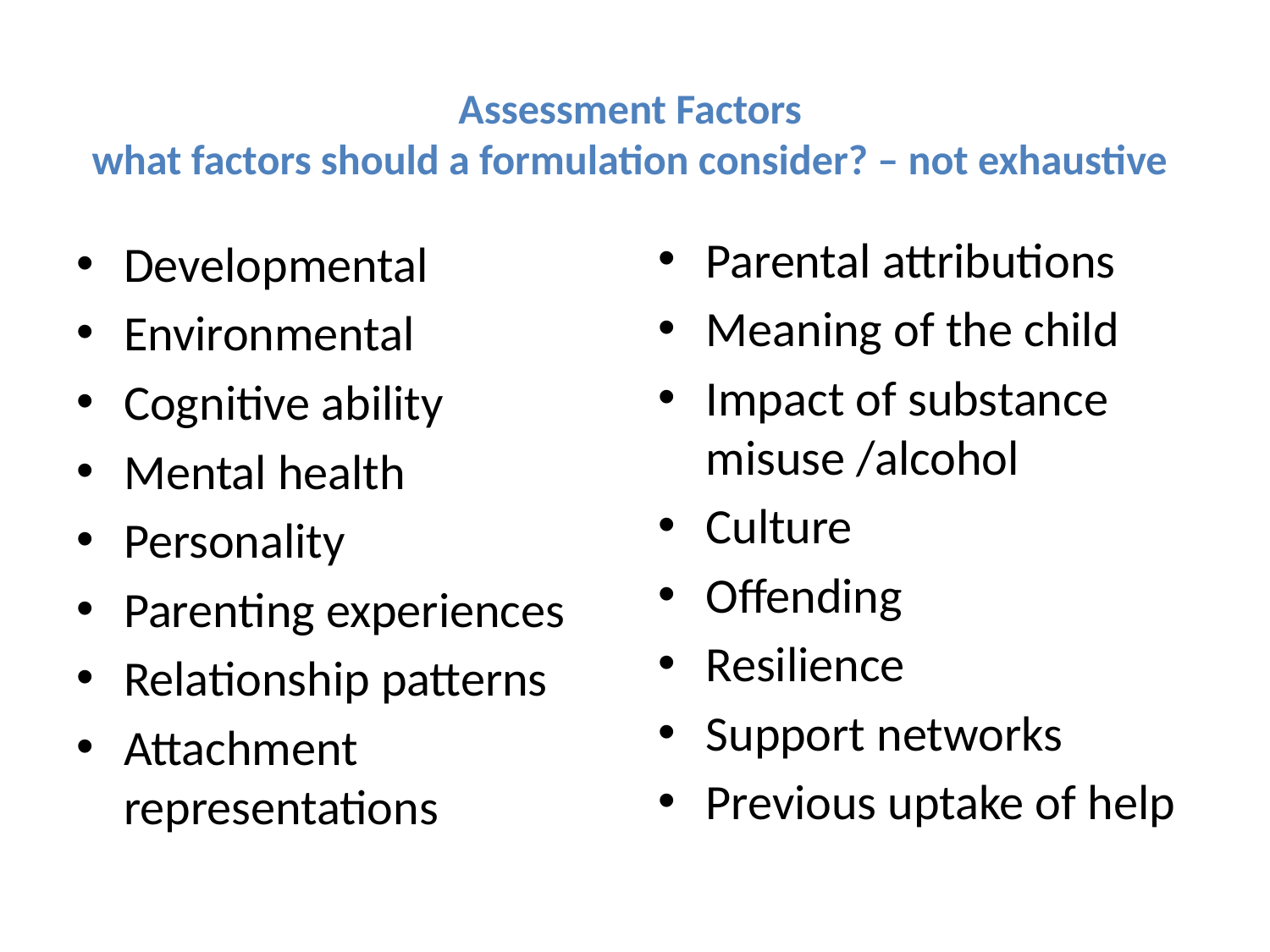

# Assessment Factors what factors should a formulation consider? – not exhaustive
Parental attributions
Meaning of the child
Impact of substance misuse /alcohol
Culture
Offending
Resilience
Support networks
Previous uptake of help
Developmental
Environmental
Cognitive ability
Mental health
Personality
Parenting experiences
Relationship patterns
Attachment representations